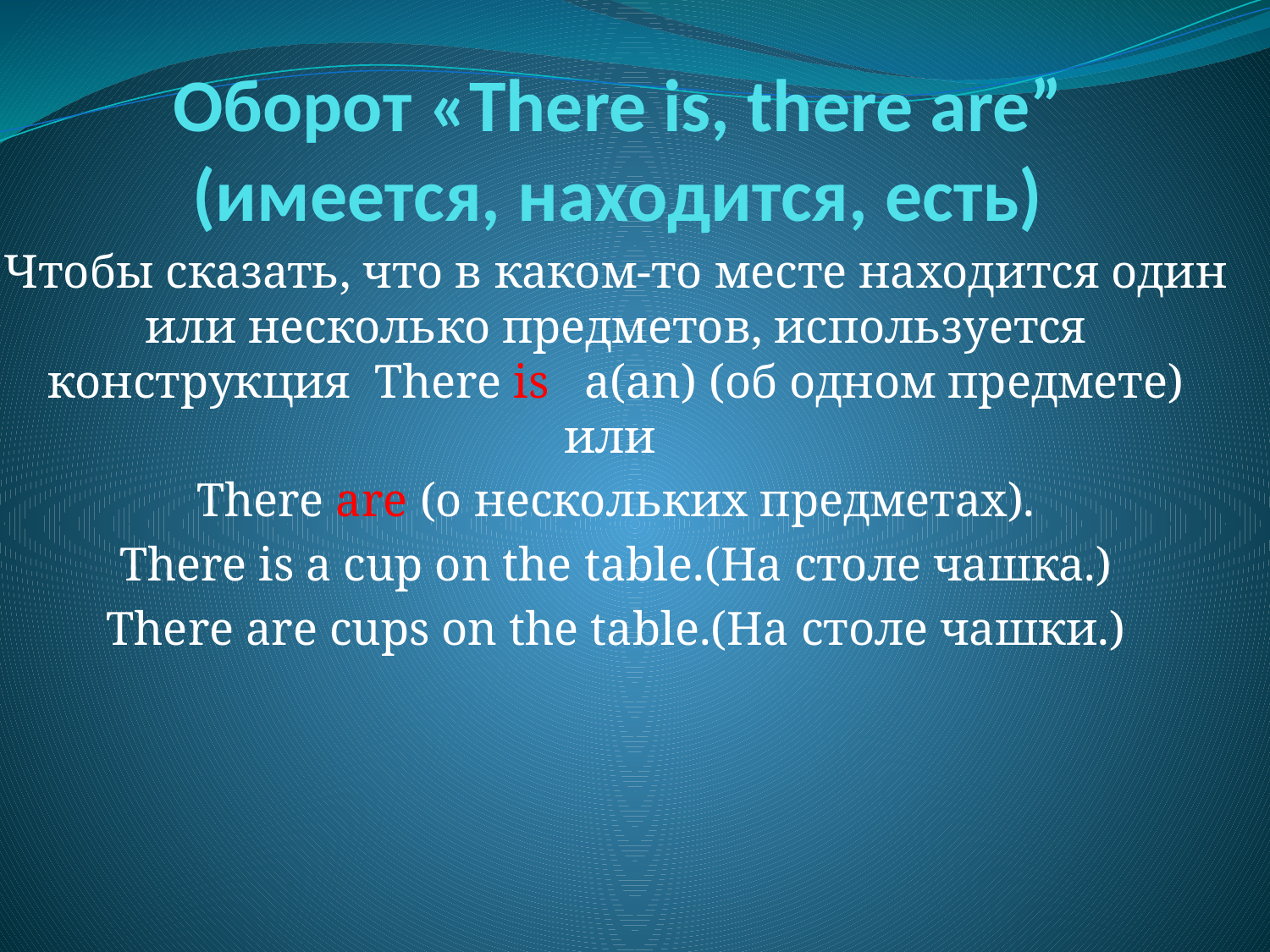

# Оборот «There is, there are” (имеется, находится, есть)
Чтобы сказать, что в каком-то месте находится один или несколько предметов, используется конструкция  There is   a(an) (об одном предмете) или
There are (о нескольких предметах).
There is a cup on the table.(На столе чашка.)
There are cups on the table.(На столе чашки.)